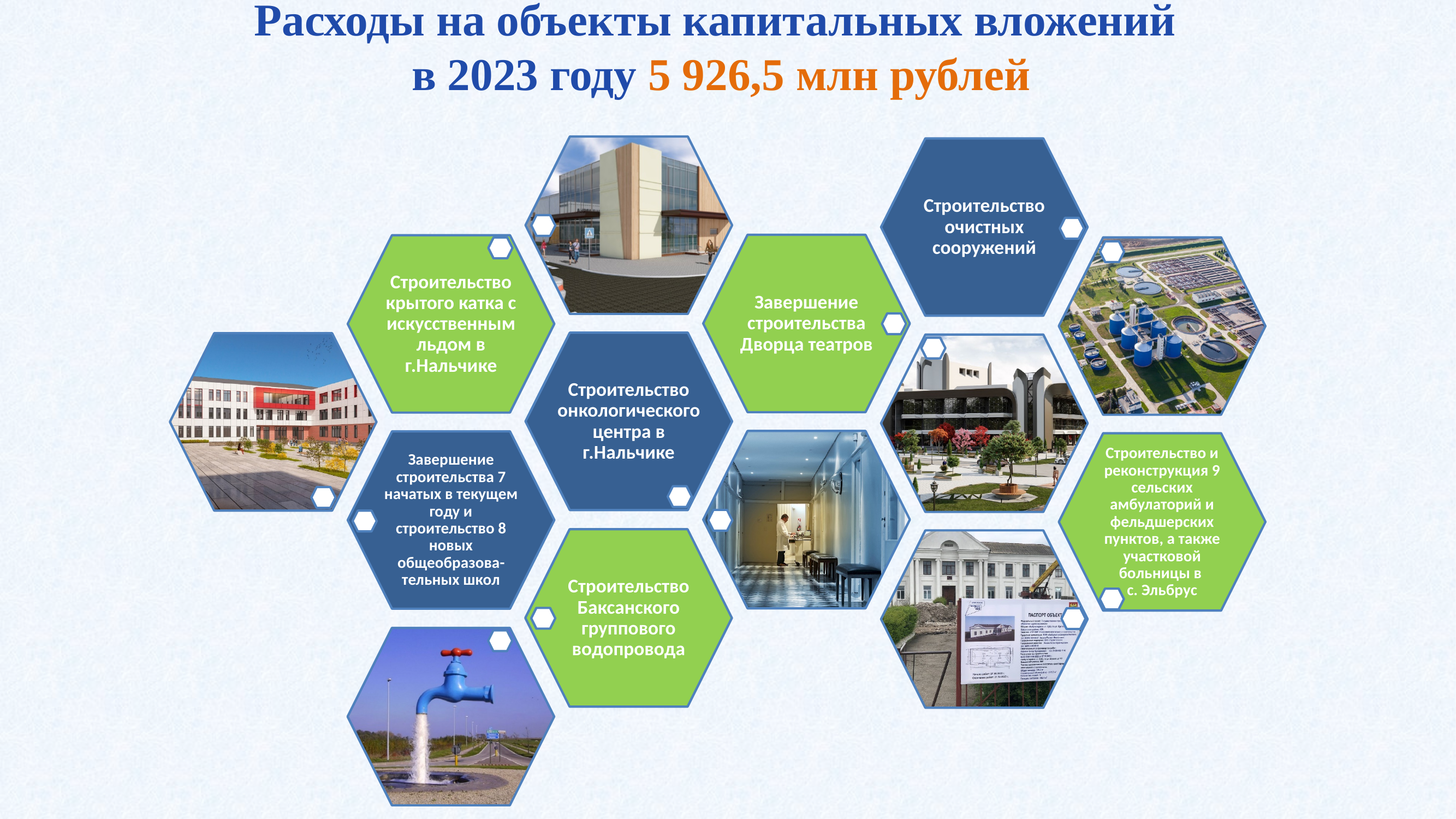

Расходы на объекты капитальных вложений
в 2023 году 5 926,5 млн рублей
Завершение строительства 7 начатых в текущем году и строительство 8 новых общеобразова-тельных школ
Строительство онкологического центра в г.Нальчике
Строительство крытого катка с искусственным льдом в г.Нальчике
Завершение строительства Дворца театров
Строительство очистных сооружений
Строительство и реконструкция 9 сельских амбулаторий и фельдшерских пунктов, а также участковой больницы в
с. Эльбрус
Строительство Баксанского группового водопровода